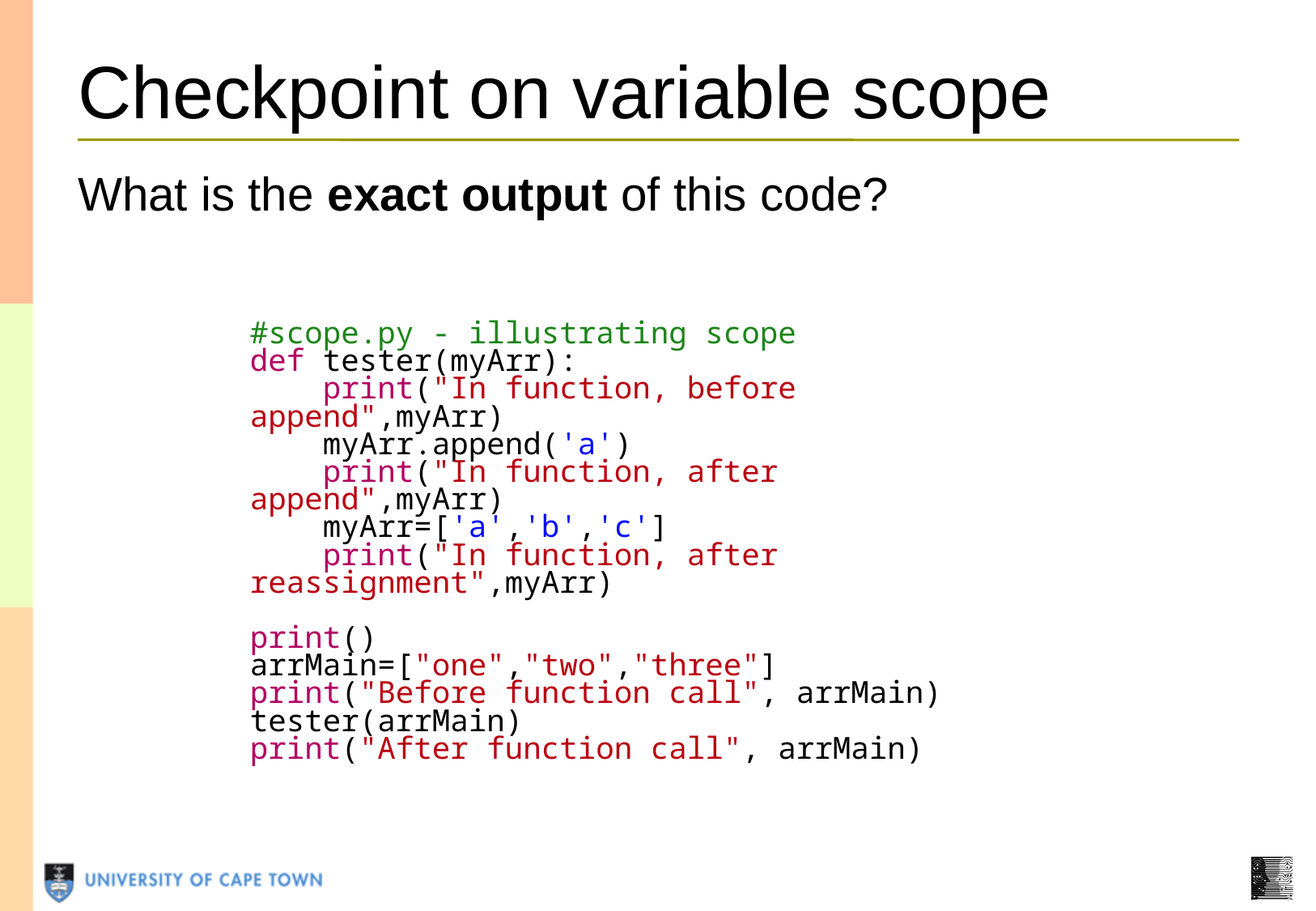

# Checkpoint on variable scope
What is the exact output of this code?

#scope.py - illustrating scope
def tester(myArr):
    print("In function, before append",myArr)
    myArr.append('a')
    print("In function, after append",myArr)
    myArr=['a','b','c']
    print("In function, after reassignment",myArr)

print()
arrMain=["one","two","three"]
print("Before function call", arrMain)
tester(arrMain)
print("After function call", arrMain)